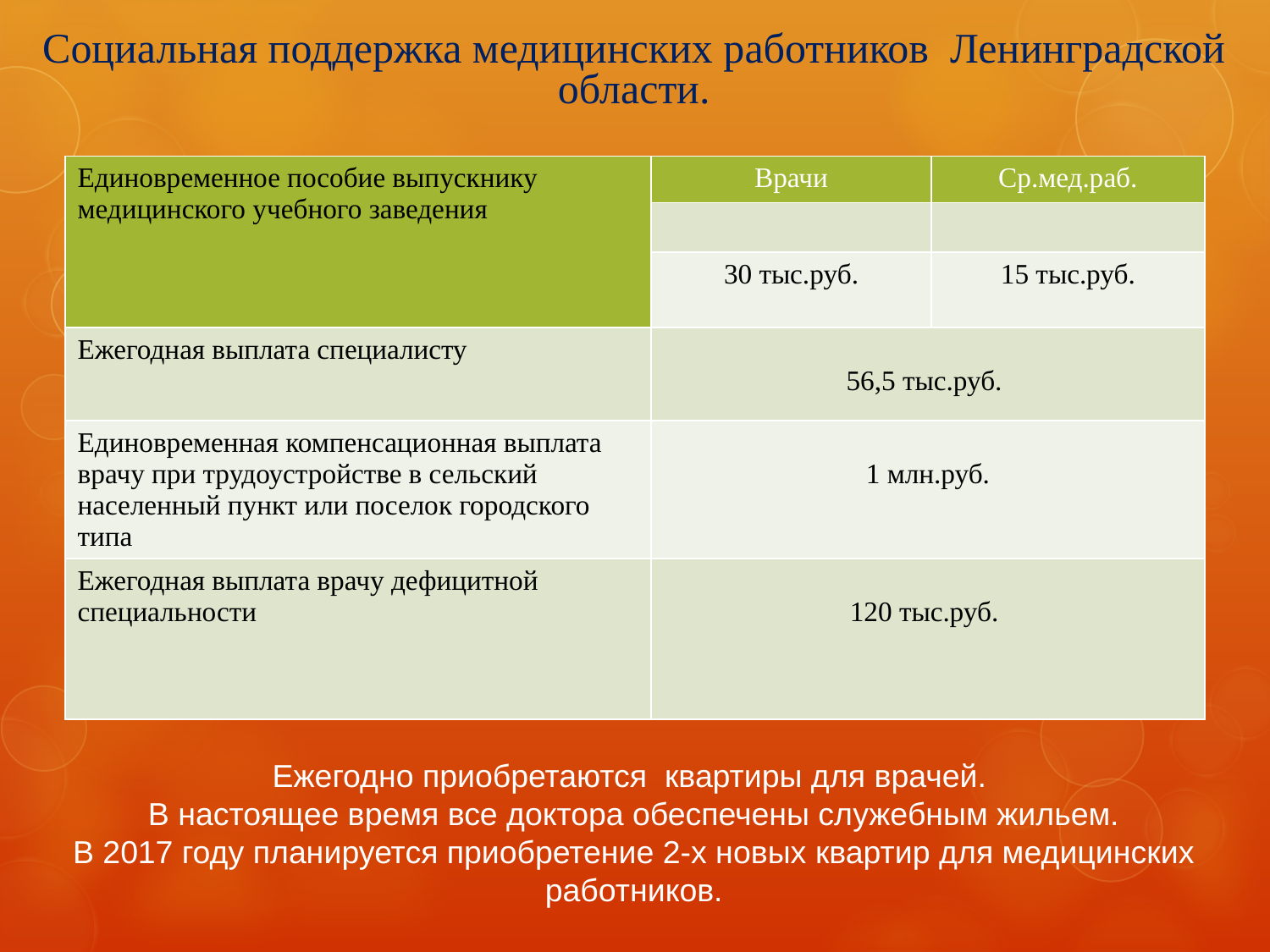

Социальная поддержка медицинских работников  Ленинградской области.
| Единовременное пособие выпускнику медицинского учебного заведения | Врачи | Ср.мед.раб. |
| --- | --- | --- |
|  |  |  |
|  | 30 тыс.руб. | 15 тыс.руб. |
| Ежегодная выплата специалисту | 56,5 тыс.руб. |  |
| Единовременная компенсационная выплата врачу при трудоустройстве в сельский населенный пункт или поселок городского типа | 1 млн.руб. |  |
| Ежегодная выплата врачу дефицитной специальности | 120 тыс.руб. |  |
Ежегодно приобретаются  квартиры для врачей.
В настоящее время все доктора обеспечены служебным жильем.
В 2017 году планируется приобретение 2-х новых квартир для медицинских работников.